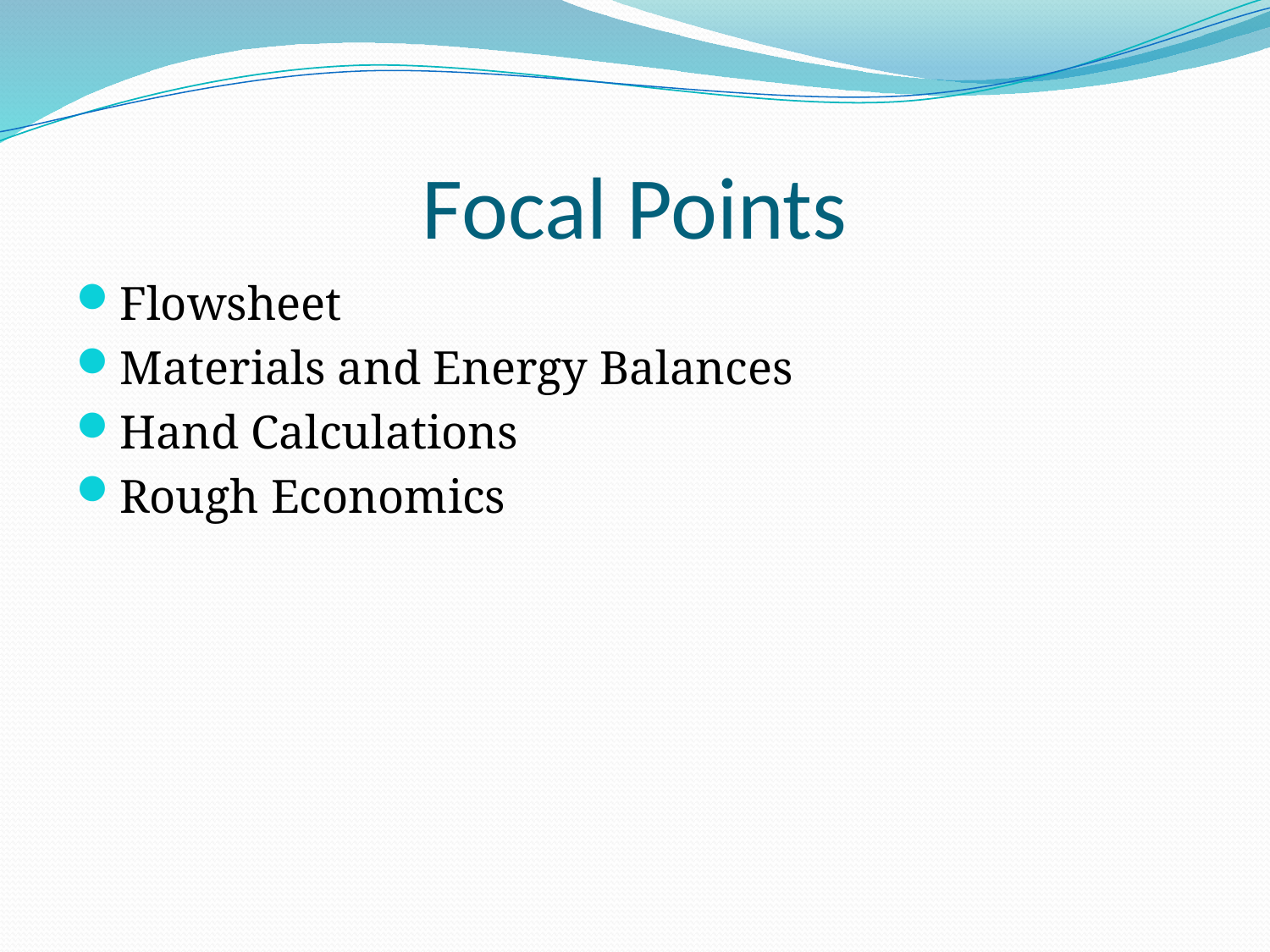

# Focal Points
Flowsheet
Materials and Energy Balances
Hand Calculations
Rough Economics